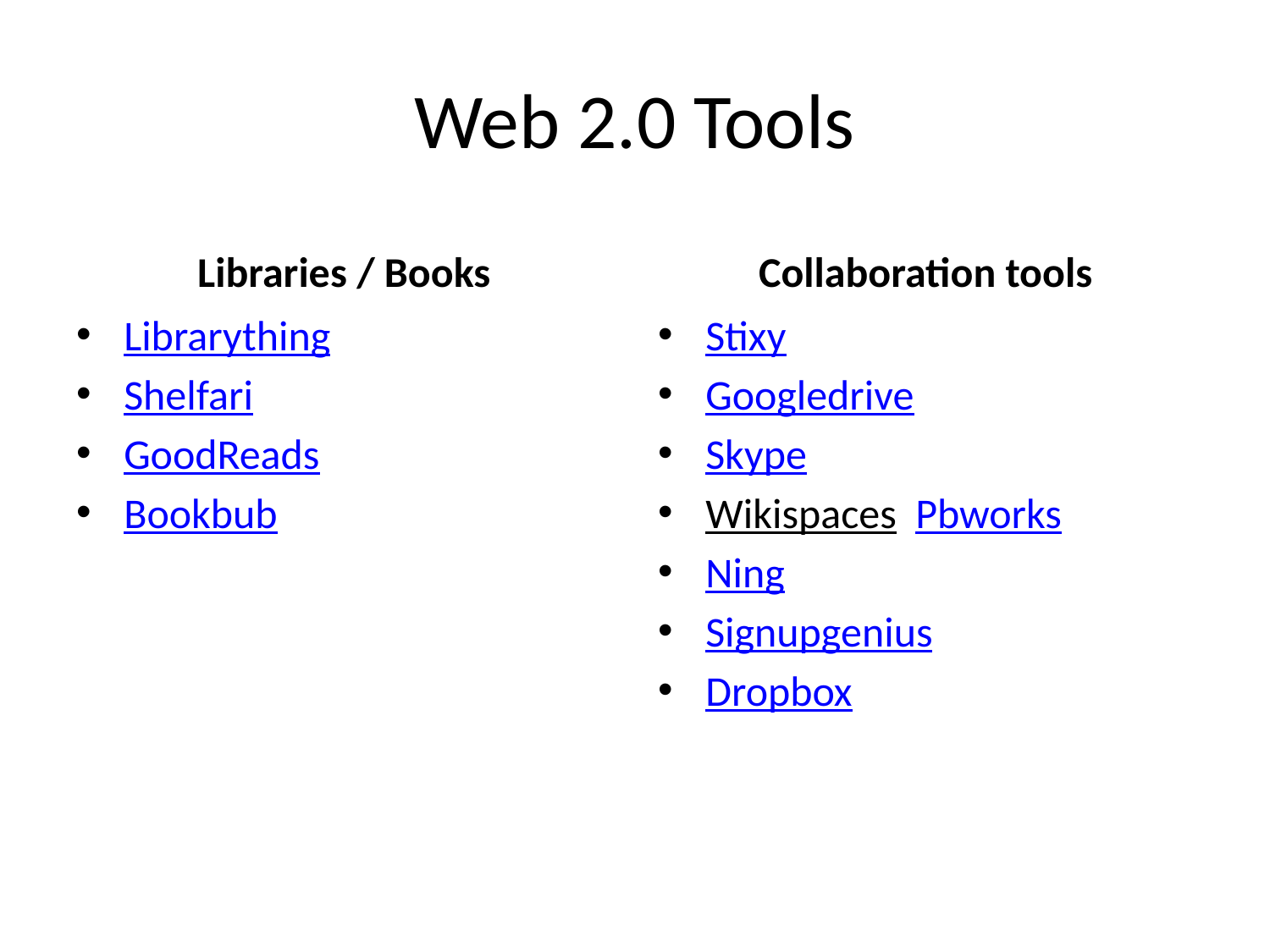

# Web 2.0 Tools
Libraries / Books
Collaboration tools
Librarything
Shelfari
GoodReads
Bookbub
Stixy
Googledrive
Skype
Wikispaces  Pbworks
Ning
Signupgenius
Dropbox